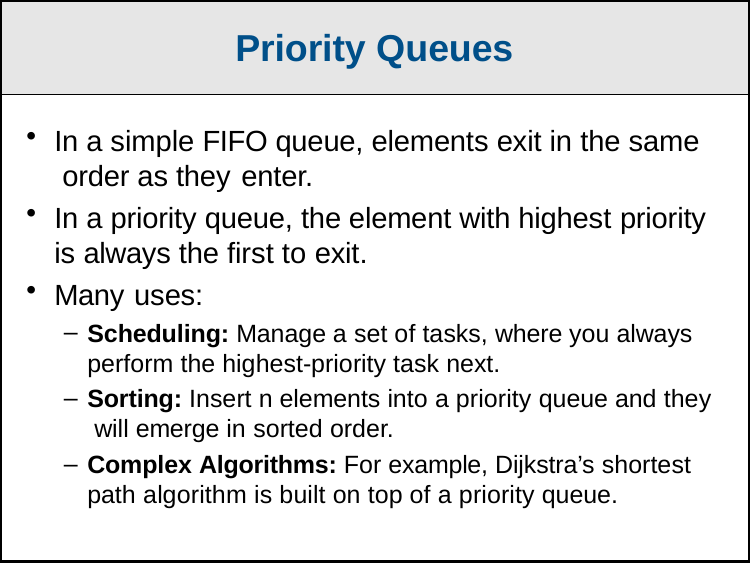

Priority Queues
In a simple FIFO queue, elements exit in the same  order as they enter.
In a priority queue, the element with highest priority
is always the first to exit.
Many uses:
Scheduling: Manage a set of tasks, where you always  perform the highest-priority task next.
Sorting: Insert n elements into a priority queue and they  will emerge in sorted order.
Complex Algorithms: For example, Dijkstra’s shortest  path algorithm is built on top of a priority queue.